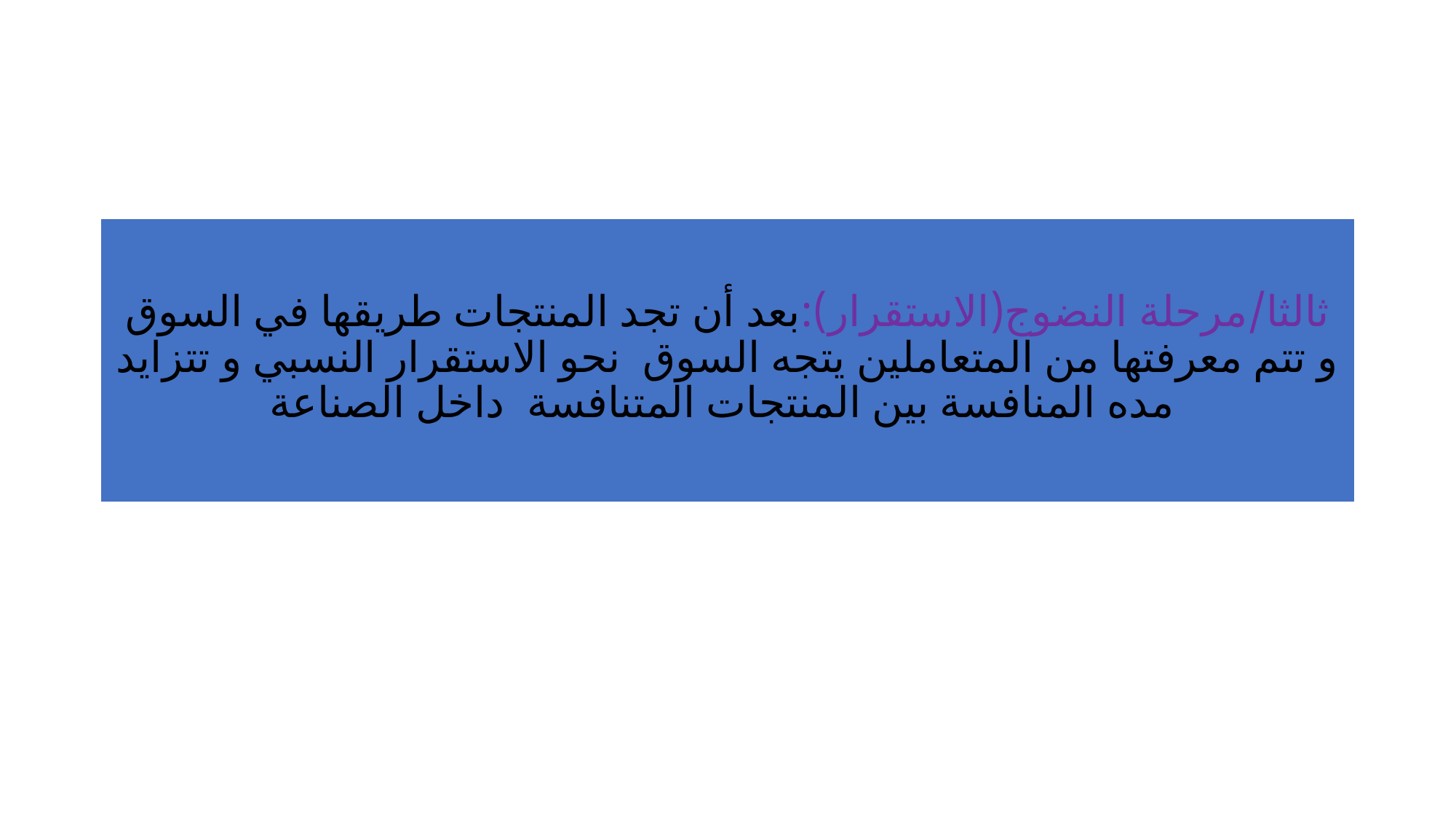

ثالثا/مرحلة النضوج(الاستقرار):بعد أن تجد المنتجات طريقها في السوق و تتم معرفتها من المتعاملين يتجه السوق  نحو الاستقرار النسبي و تتزايد مده المنافسة بين المنتجات المتنافسة  داخل الصناعة